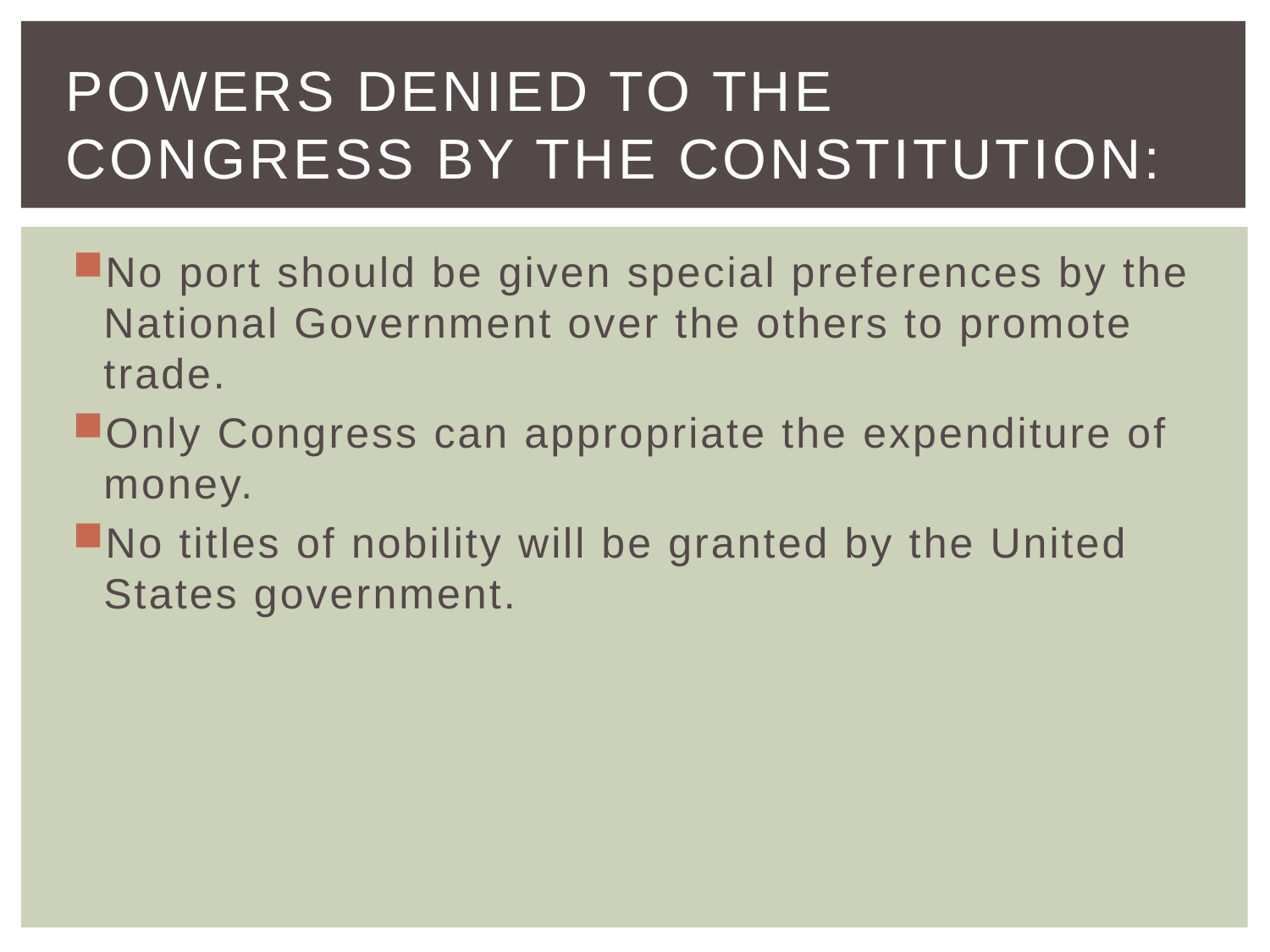

# Powers denied to the congress by the constitution:
No port should be given special preferences by the National Government over the others to promote trade.
Only Congress can appropriate the expenditure of money.
No titles of nobility will be granted by the United States government.